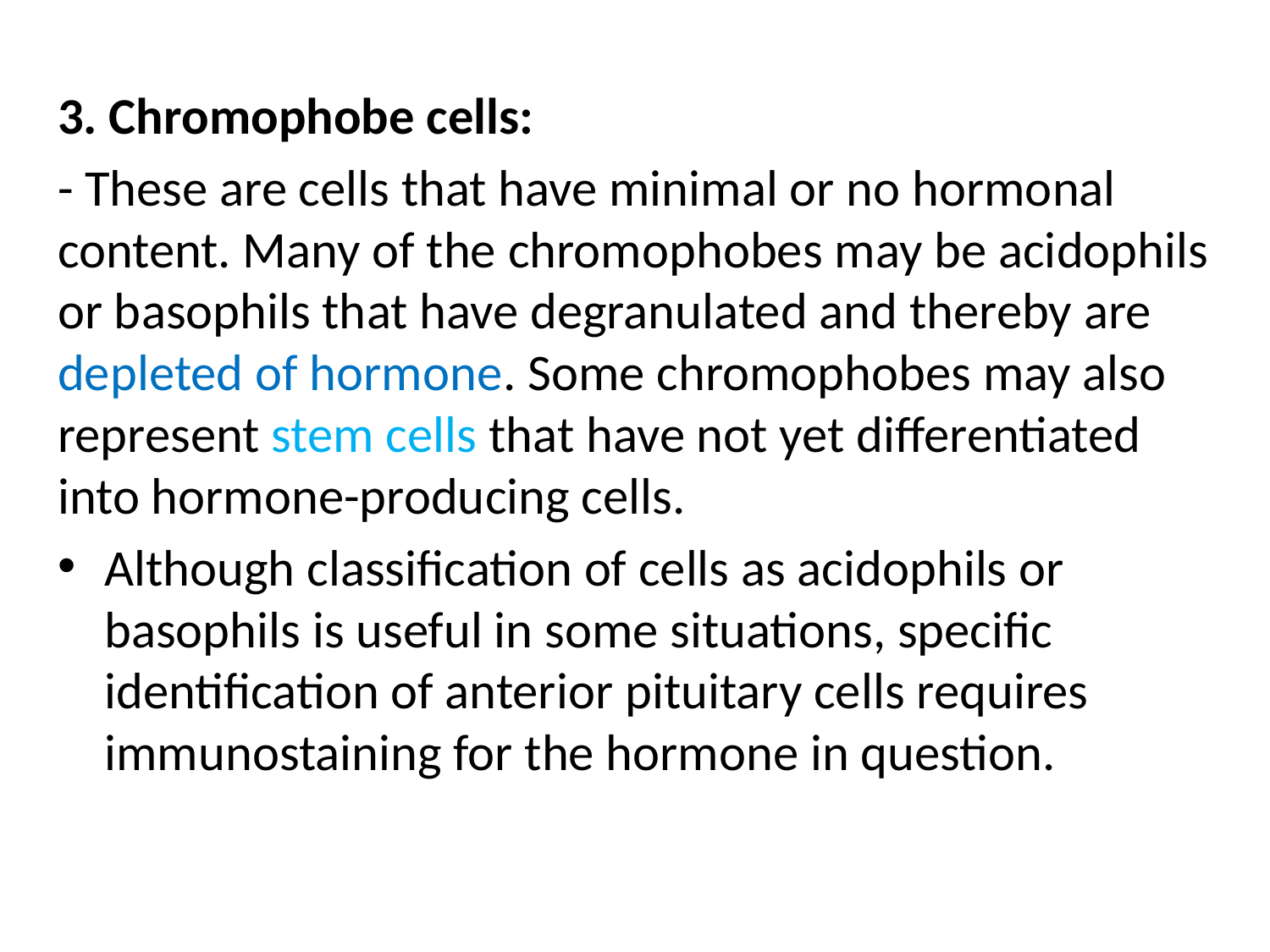

3. Chromophobe cells:
- These are cells that have minimal or no hormonal content. Many of the chromophobes may be acidophils or basophils that have degranulated and thereby are depleted of hormone. Some chromophobes may also represent stem cells that have not yet differentiated into hormone-producing cells.
Although classification of cells as acidophils or basophils is useful in some situations, specific identification of anterior pituitary cells requires immunostaining for the hormone in question.